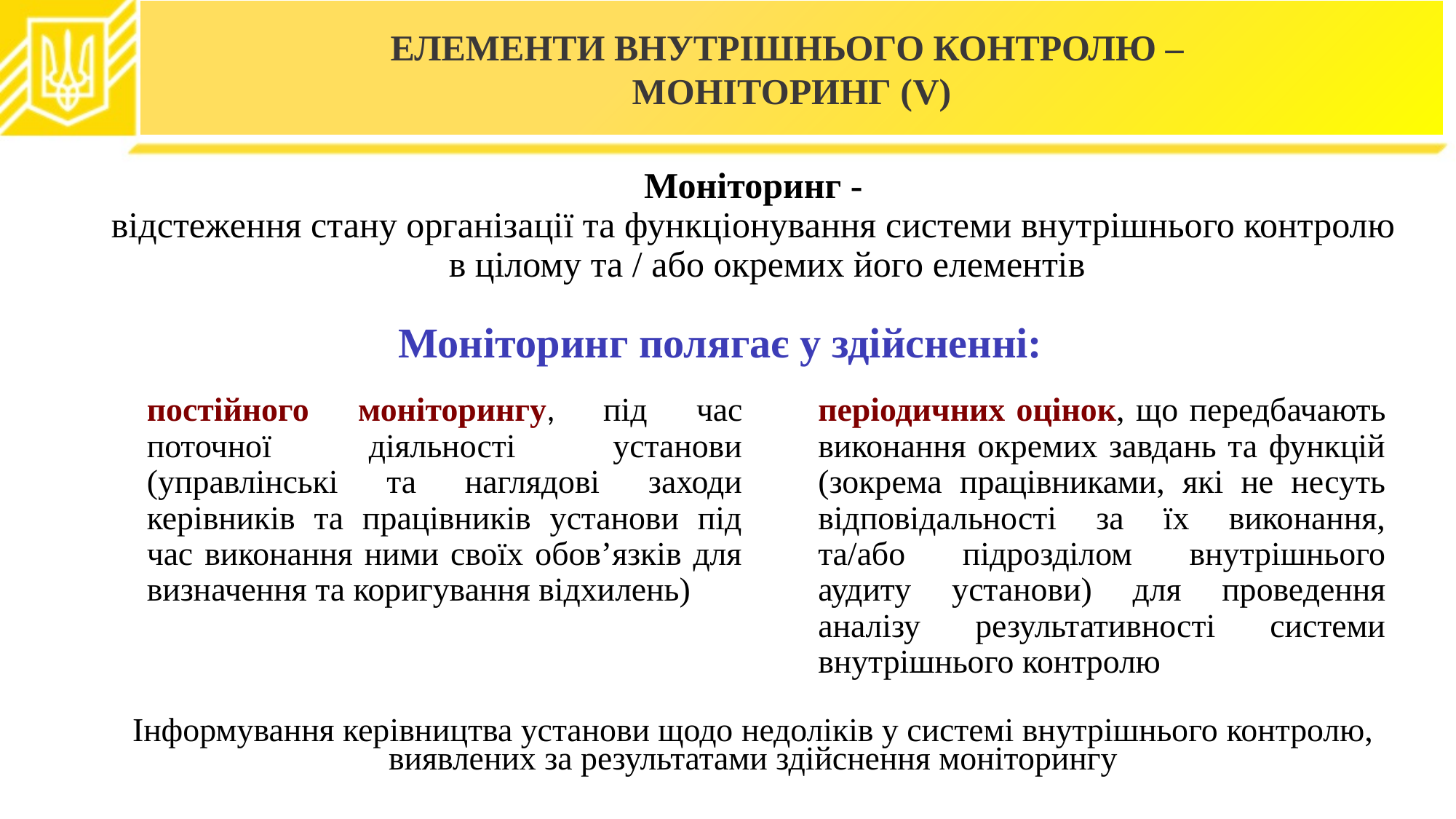

ЕЛЕМЕНТИ ВНУТРІШНЬОГО КОНТРОЛЮ –
МОНІТОРИНГ (V)
Моніторинг -
відстеження стану організації та функціонування системи внутрішнього контролю в цілому та / або окремих його елементів

Інформування керівництва установи щодо недоліків у системі внутрішнього контролю, виявлених за результатами здійснення моніторингу
Моніторинг полягає у здійсненні:
постійного моніторингу, під час поточної діяльності установи (управлінські та наглядові заходи керівників та працівників установи під час виконання ними своїх обов’язків для визначення та коригування відхилень)
періодичних оцінок, що передбачають виконання окремих завдань та функцій (зокрема працівниками, які не несуть відповідальності за їх виконання, та/або підрозділом внутрішнього аудиту установи) для проведення аналізу результативності системи внутрішнього контролю